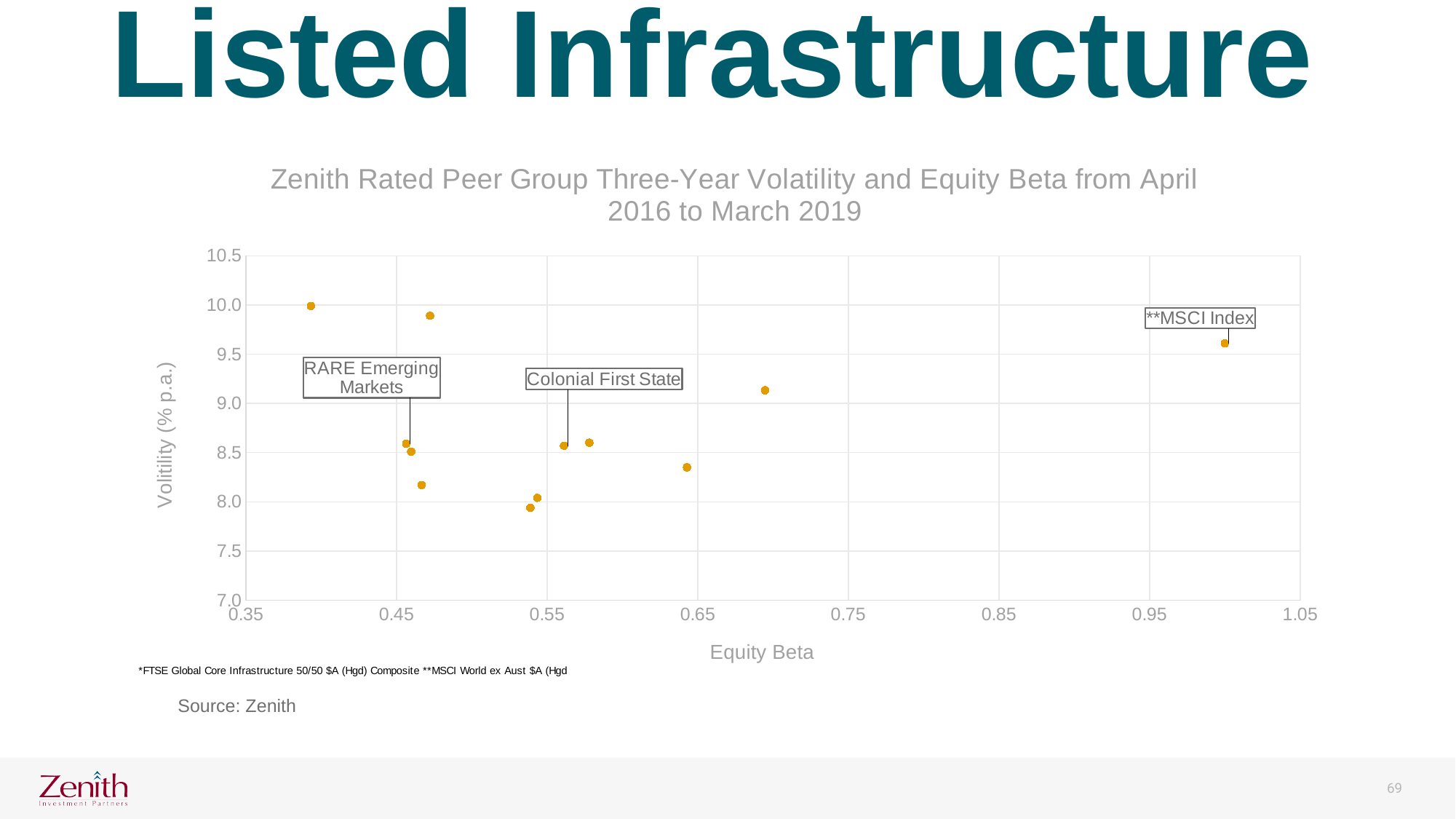

Listed Infrastructure

### Chart: Zenith Rated Peer Group Three-Year Volatility and Equity Beta from April 2016 to March 2019

| Category |  |
|---|---|
Source: Zenith